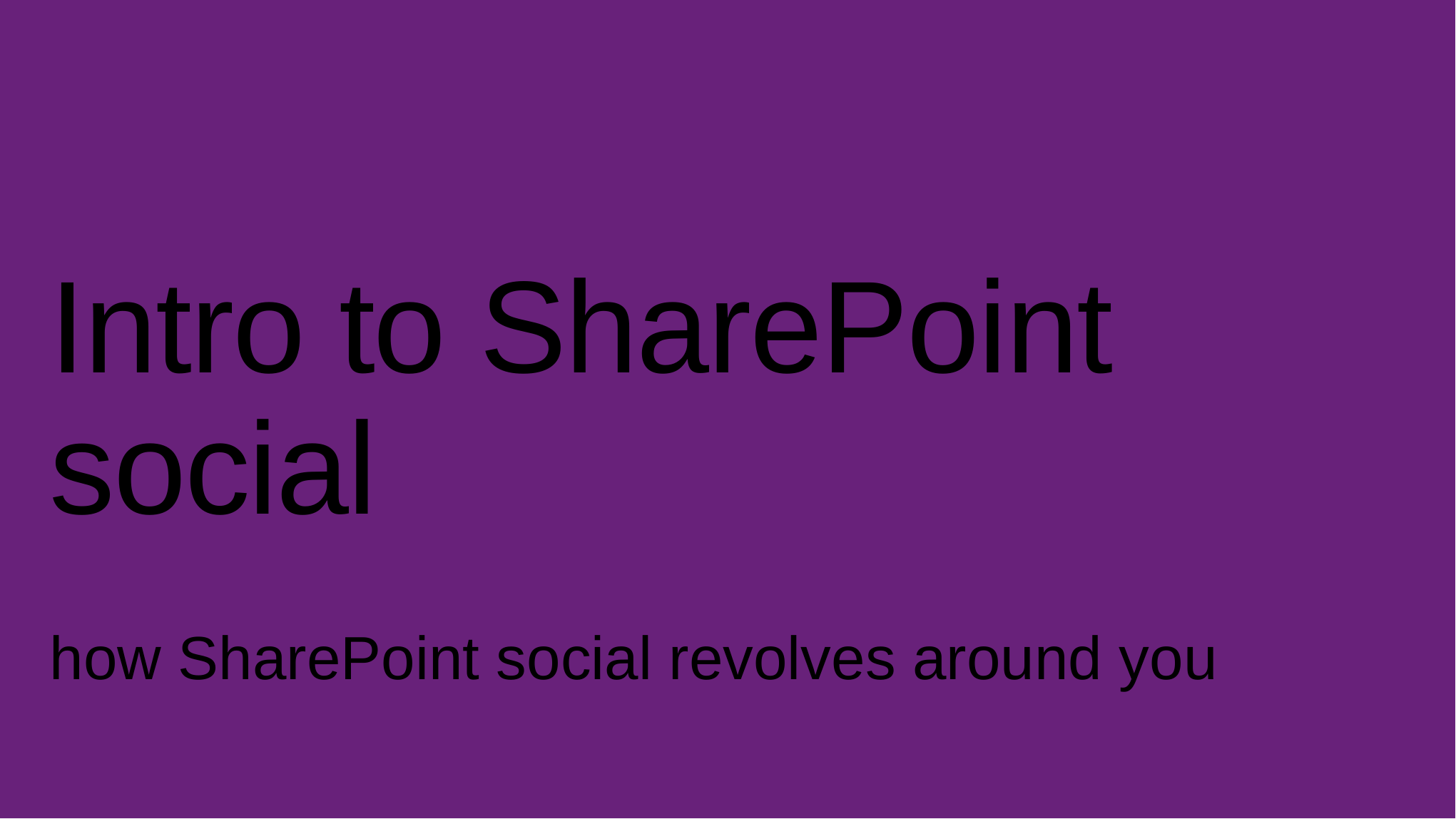

# Intro to SharePoint social
how SharePoint social revolves around you